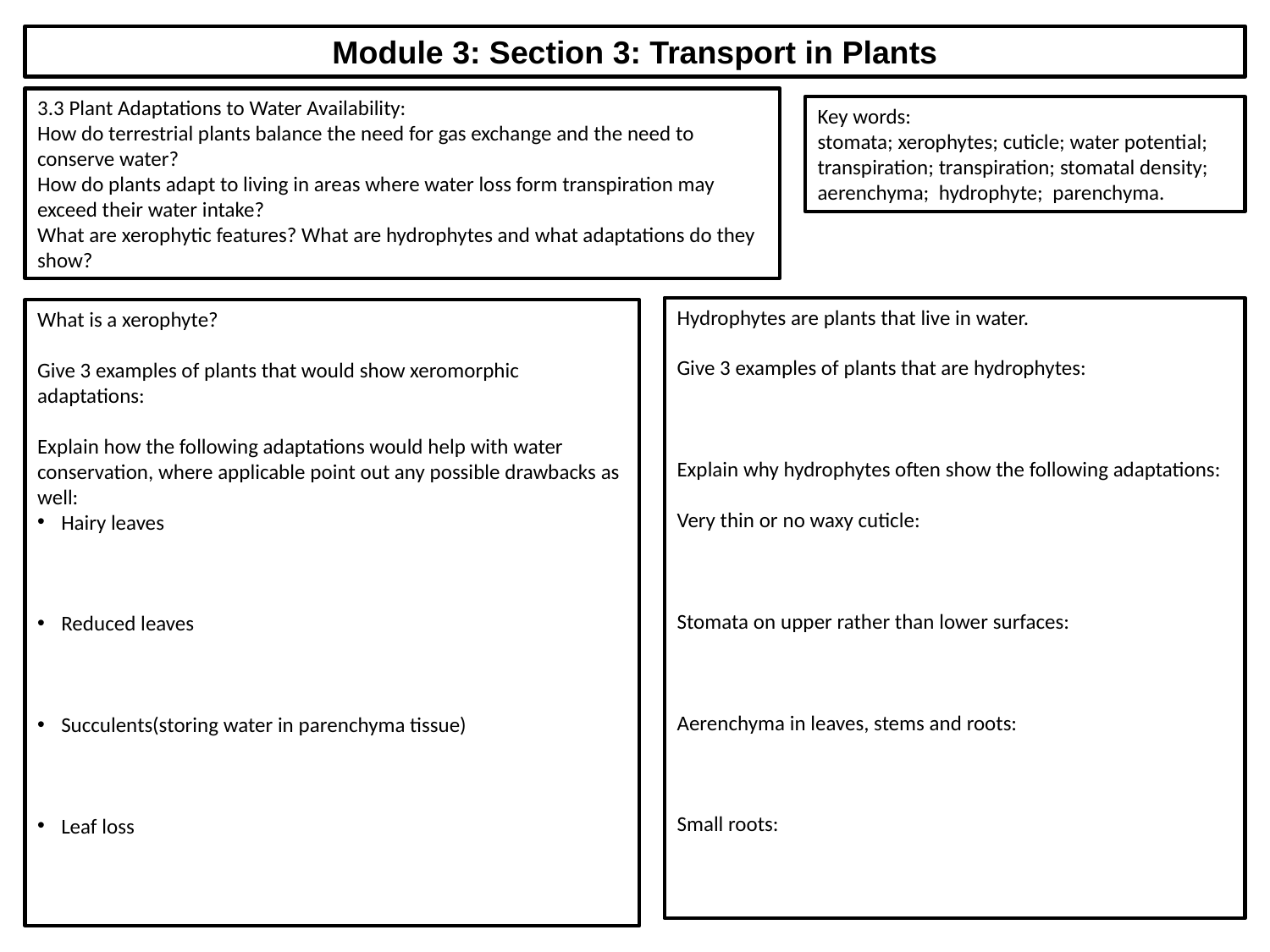

Module 3: Section 3: Transport in Plants
3.3 Plant Adaptations to Water Availability:
How do terrestrial plants balance the need for gas exchange and the need to conserve water?
How do plants adapt to living in areas where water loss form transpiration may exceed their water intake?
What are xerophytic features? What are hydrophytes and what adaptations do they show?
Key words:
stomata; xerophytes; cuticle; water potential; transpiration; transpiration; stomatal density; aerenchyma;  hydrophyte;  parenchyma.
Hydrophytes are plants that live in water.

Give 3 examples of plants that are hydrophytes:

Explain why hydrophytes often show the following adaptations:

Very thin or no waxy cuticle:

Stomata on upper rather than lower surfaces:

Aerenchyma in leaves, stems and roots:

Small roots:

What is a xerophyte?

Give 3 examples of plants that would show xeromorphic adaptations:

Explain how the following adaptations would help with water conservation, where applicable point out any possible drawbacks as well:
Hairy leaves

Reduced leaves

Succulents(storing water in parenchyma tissue)

Leaf loss